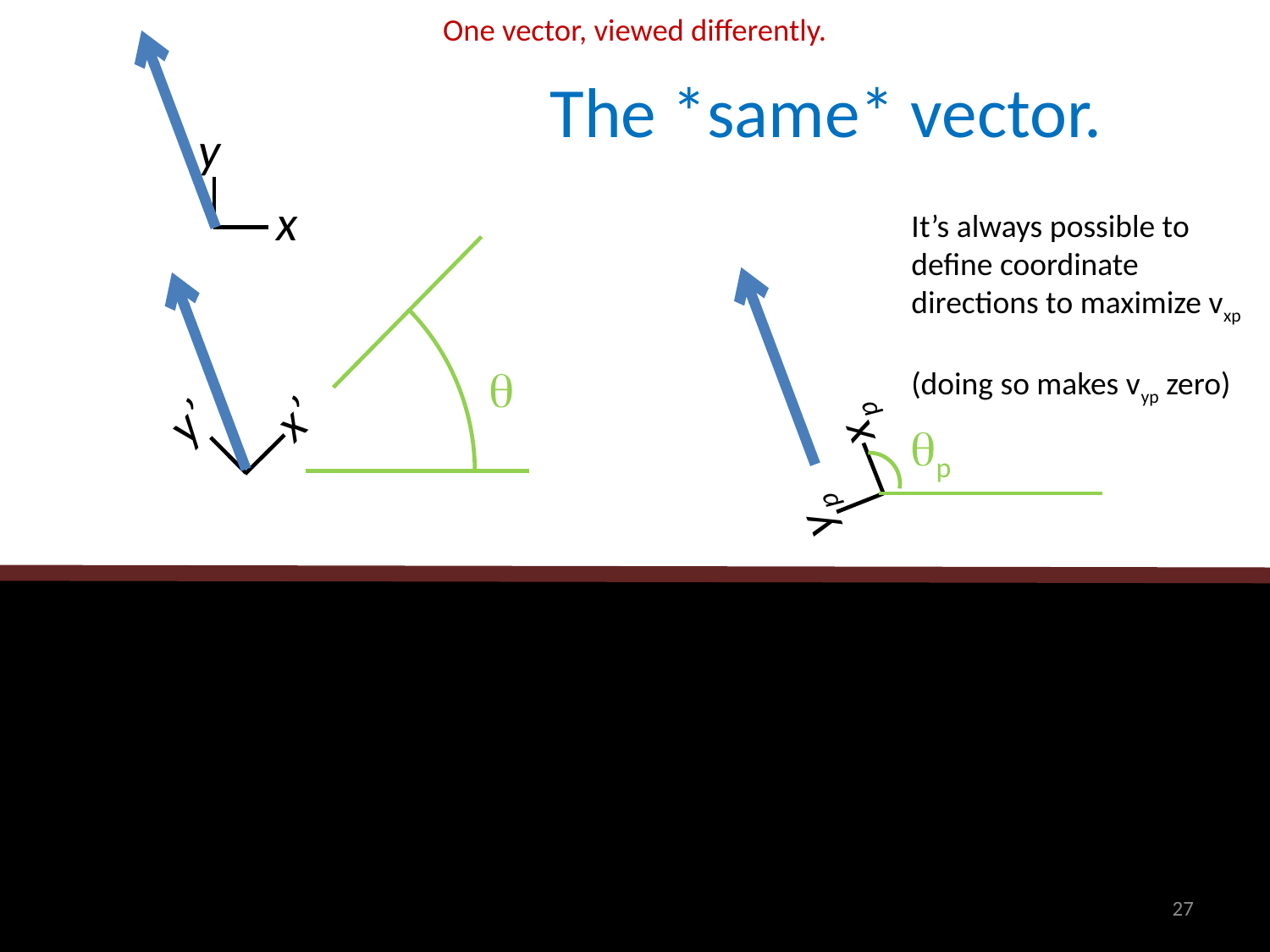

# One vector, viewed differently.
The *same* vector.
y
x
It’s always possible to define coordinate directions to maximize vxp
(doing so makes vyp zero)
θ

y’
x’
yp
xp
θp

27